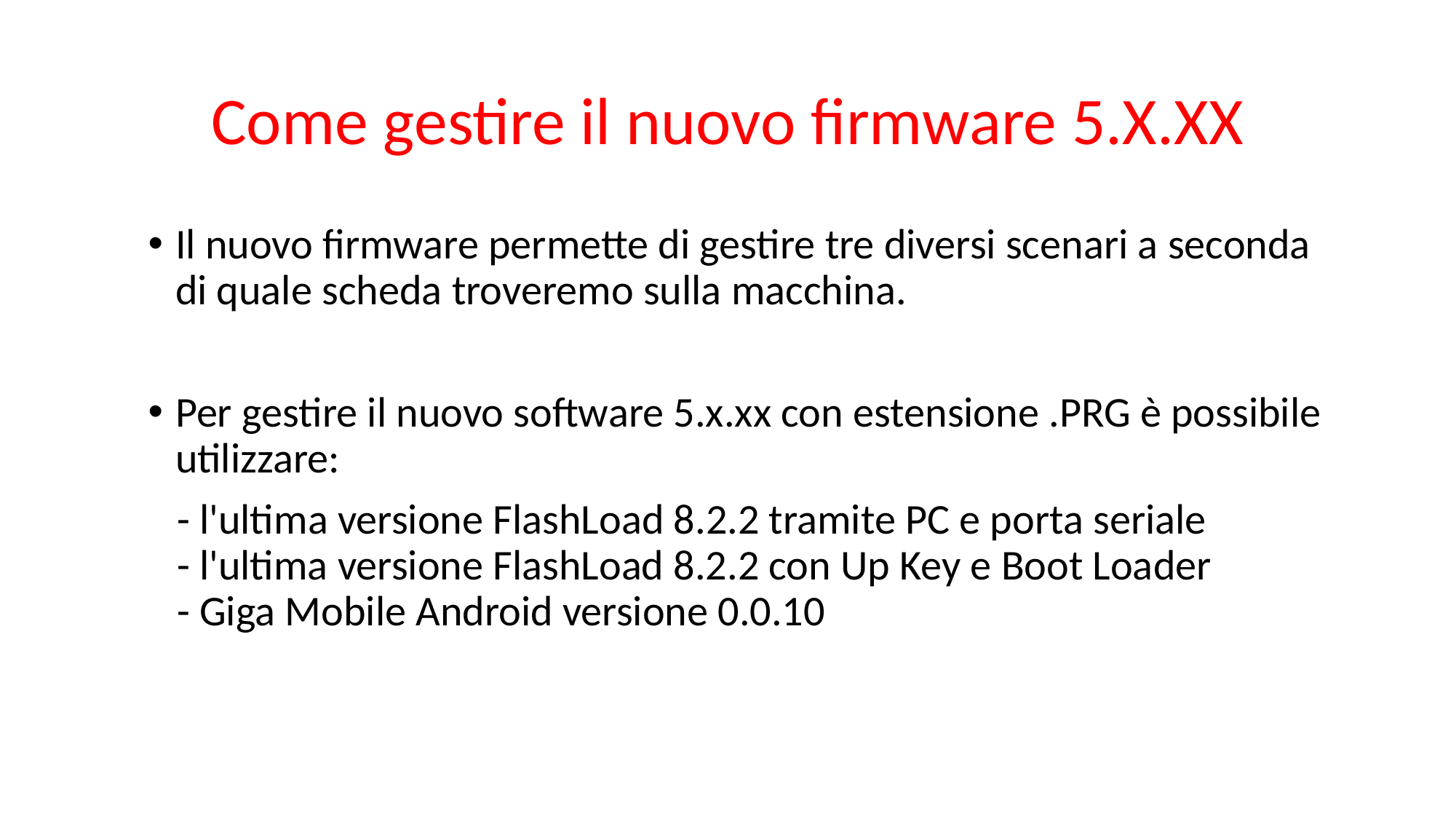

# Come gestire il nuovo firmware 5.X.XX
Il nuovo firmware permette di gestire tre diversi scenari a seconda di quale scheda troveremo sulla macchina.

Per gestire il nuovo software 5.x.xx con estensione .PRG è possibile utilizzare:
   - l'ultima versione FlashLoad 8.2.2 tramite PC e porta seriale
   - l'ultima versione FlashLoad 8.2.2 con Up Key e Boot Loader
   - Giga Mobile Android versione 0.0.10